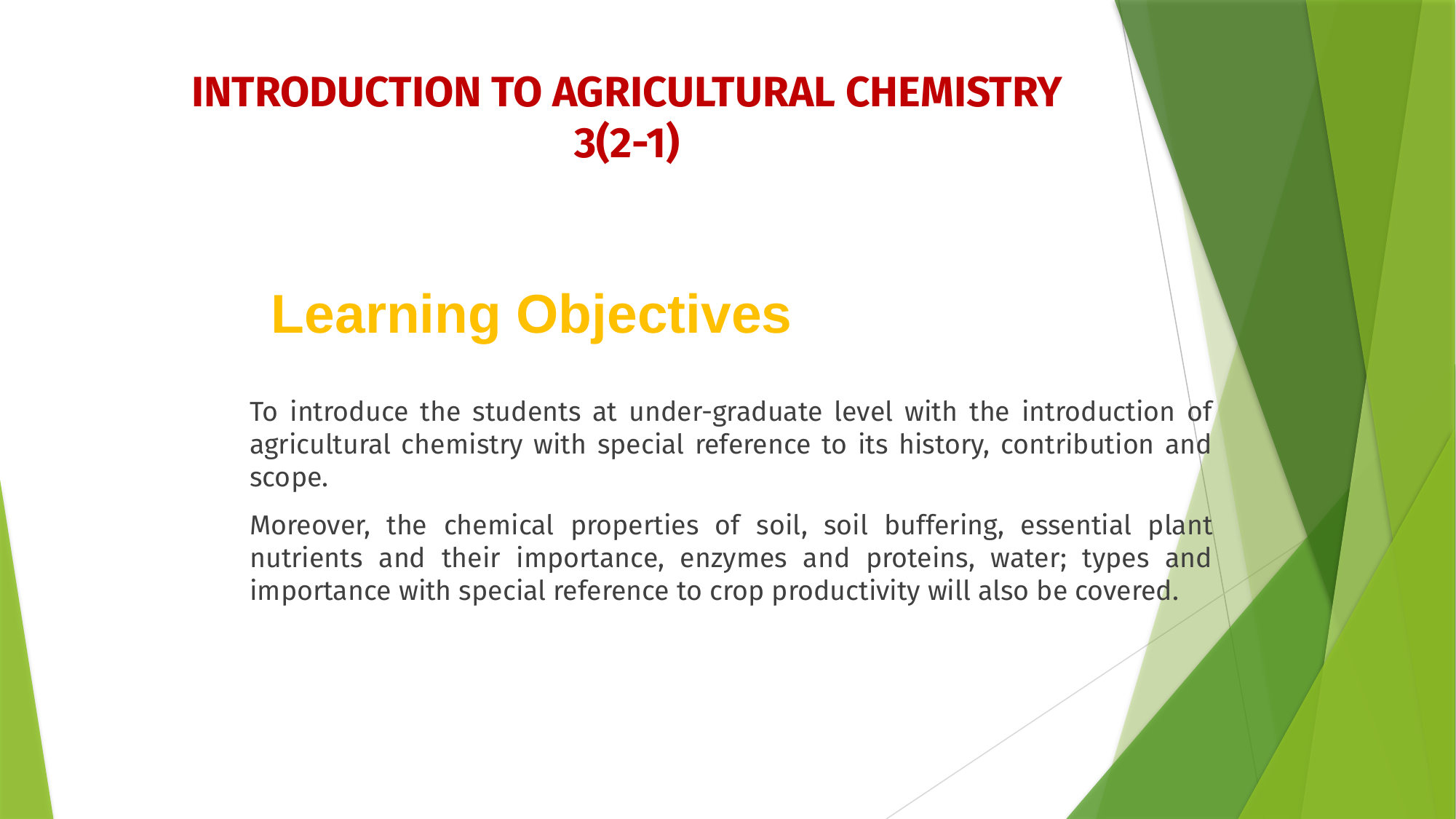

# INTRODUCTION TO AGRICULTURAL CHEMISTRY 3(2-1)
Learning Objectives
To introduce the students at under-graduate level with the introduction of agricultural chemistry with special reference to its history, contribution and scope.
Moreover, the chemical properties of soil, soil buffering, essential plant nutrients and their importance, enzymes and proteins, water; types and importance with special reference to crop productivity will also be covered.